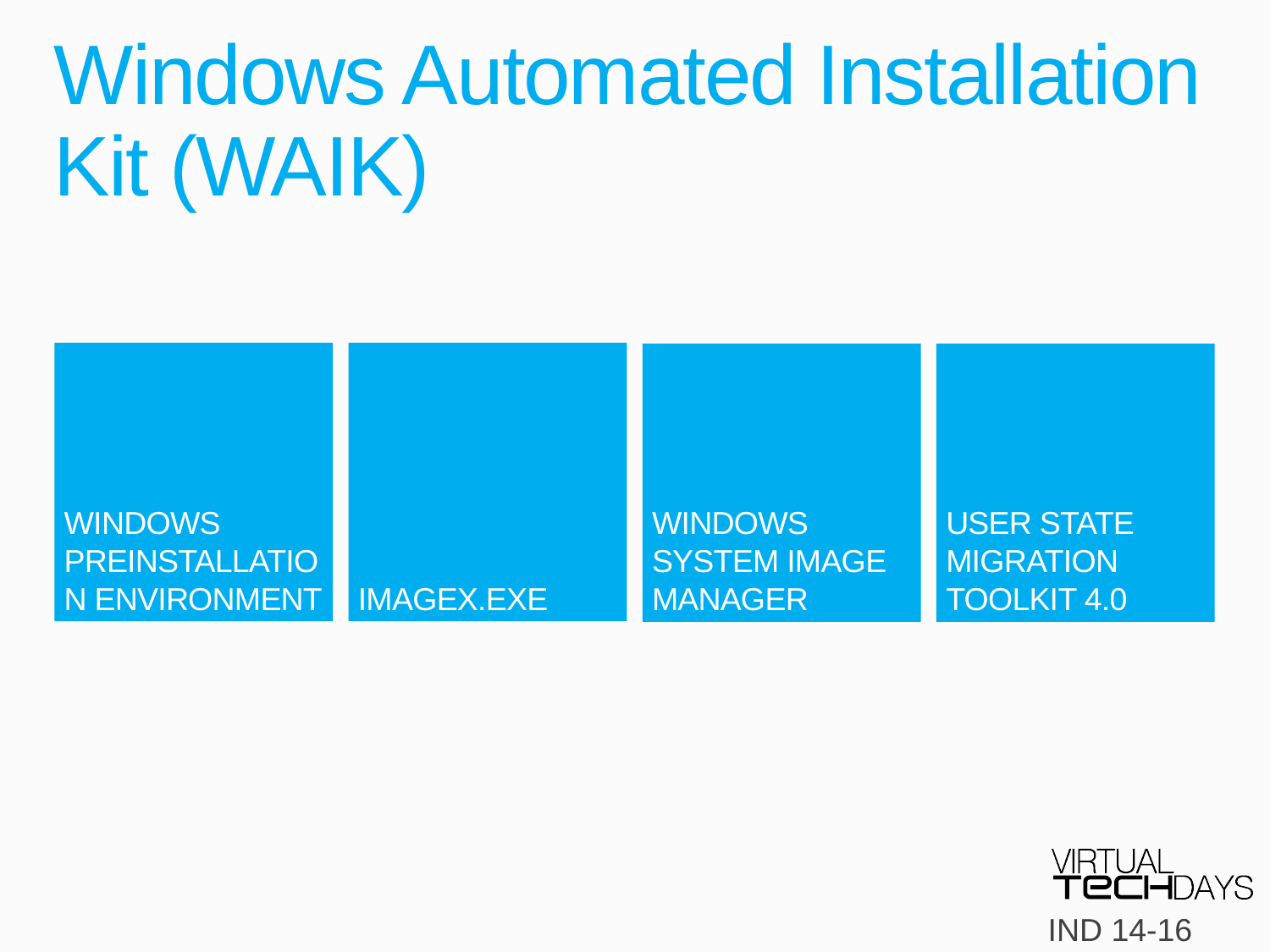

# Windows Automated Installation Kit (WAIK)
WINDOWS PREINSTALLATION ENVIRONMENT
IMAGEX.EXE
WINDOWS SYSTEM IMAGE MANAGER
USER STATE MIGRATION TOOLKIT 4.0